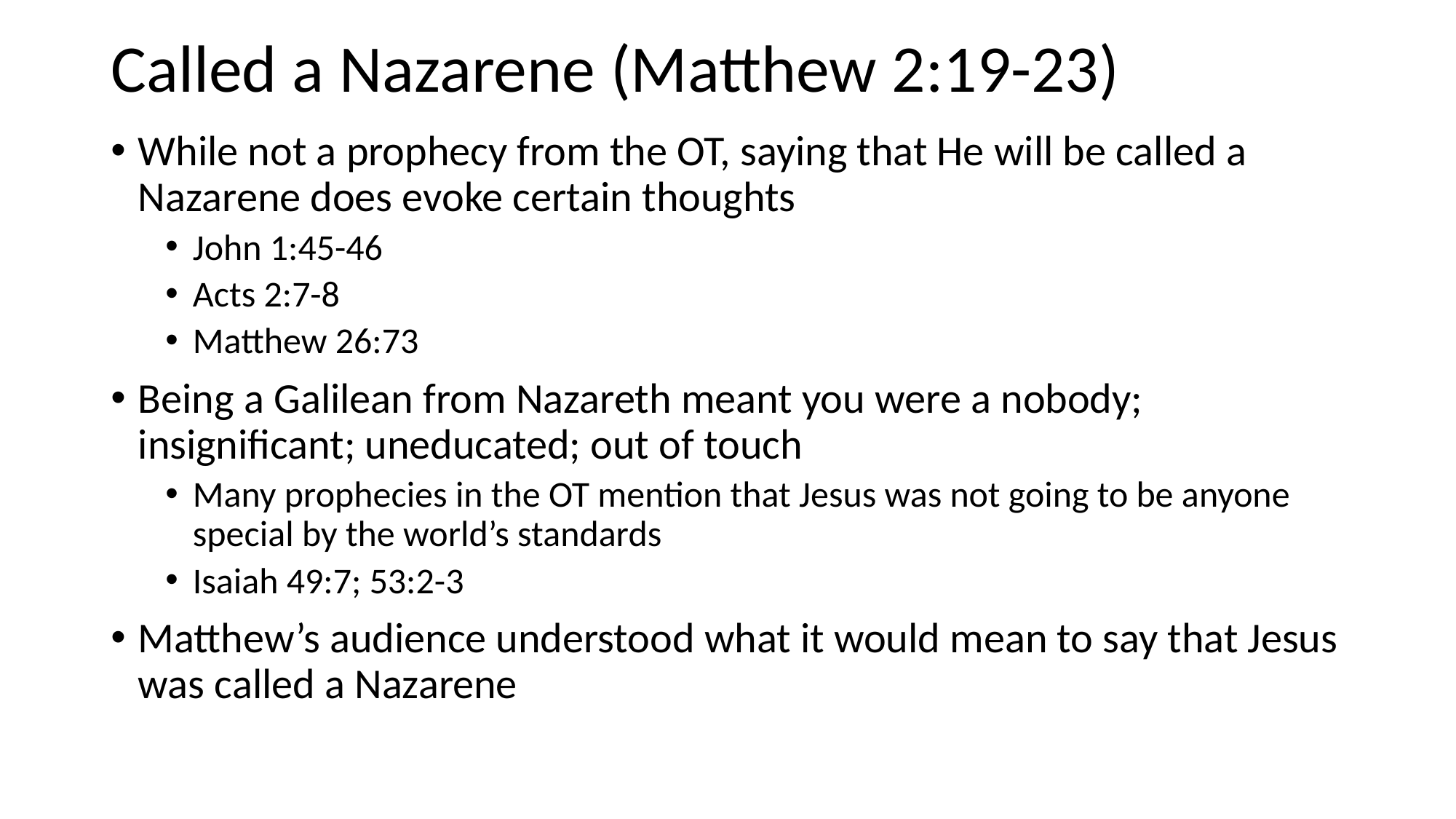

# Called a Nazarene (Matthew 2:19-23)
While not a prophecy from the OT, saying that He will be called a Nazarene does evoke certain thoughts
John 1:45-46
Acts 2:7-8
Matthew 26:73
Being a Galilean from Nazareth meant you were a nobody; insignificant; uneducated; out of touch
Many prophecies in the OT mention that Jesus was not going to be anyone special by the world’s standards
Isaiah 49:7; 53:2-3
Matthew’s audience understood what it would mean to say that Jesus was called a Nazarene